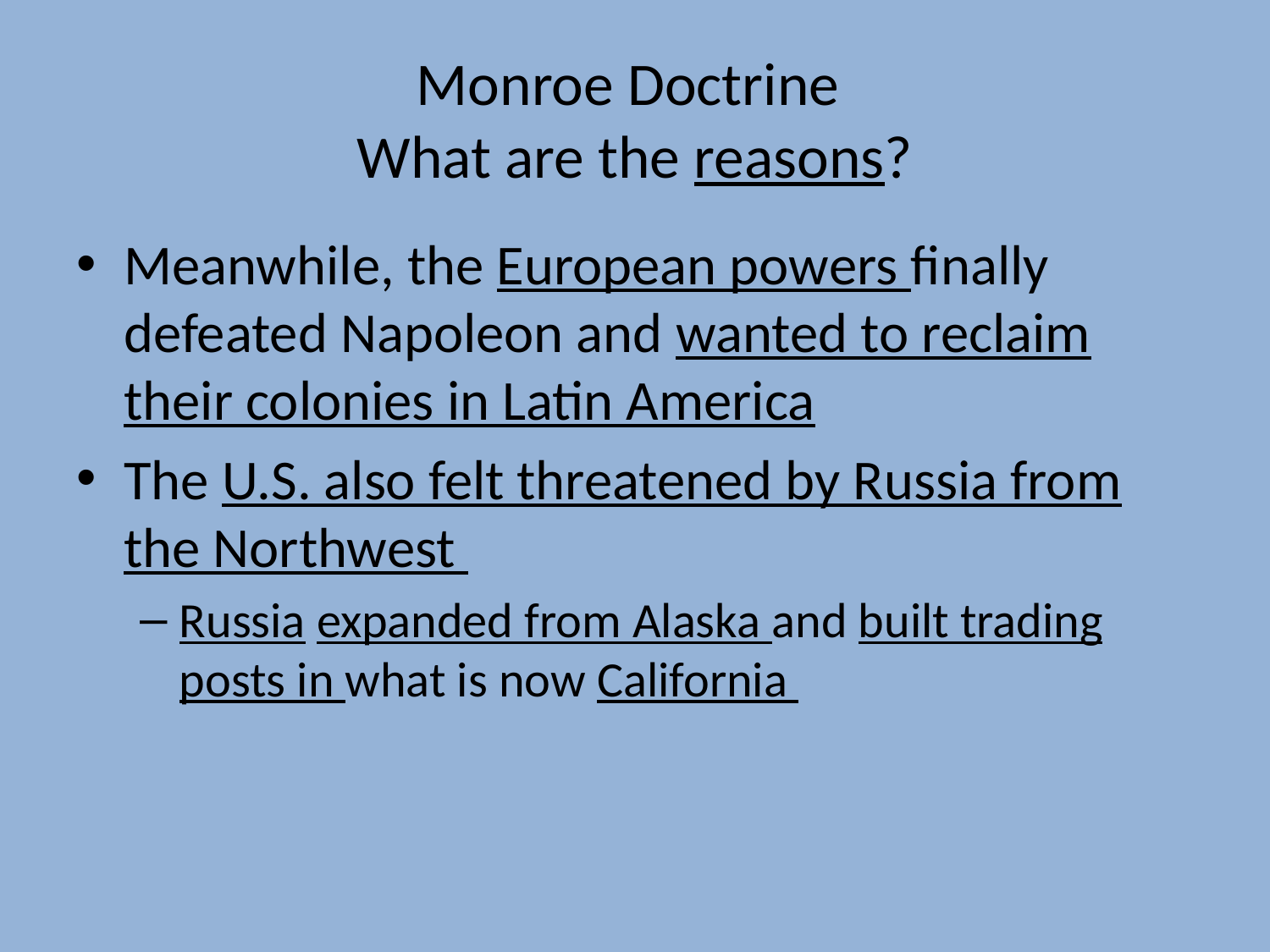

# Monroe Doctrine What are the reasons?
Meanwhile, the European powers finally defeated Napoleon and wanted to reclaim their colonies in Latin America
The U.S. also felt threatened by Russia from the Northwest
Russia expanded from Alaska and built trading posts in what is now California